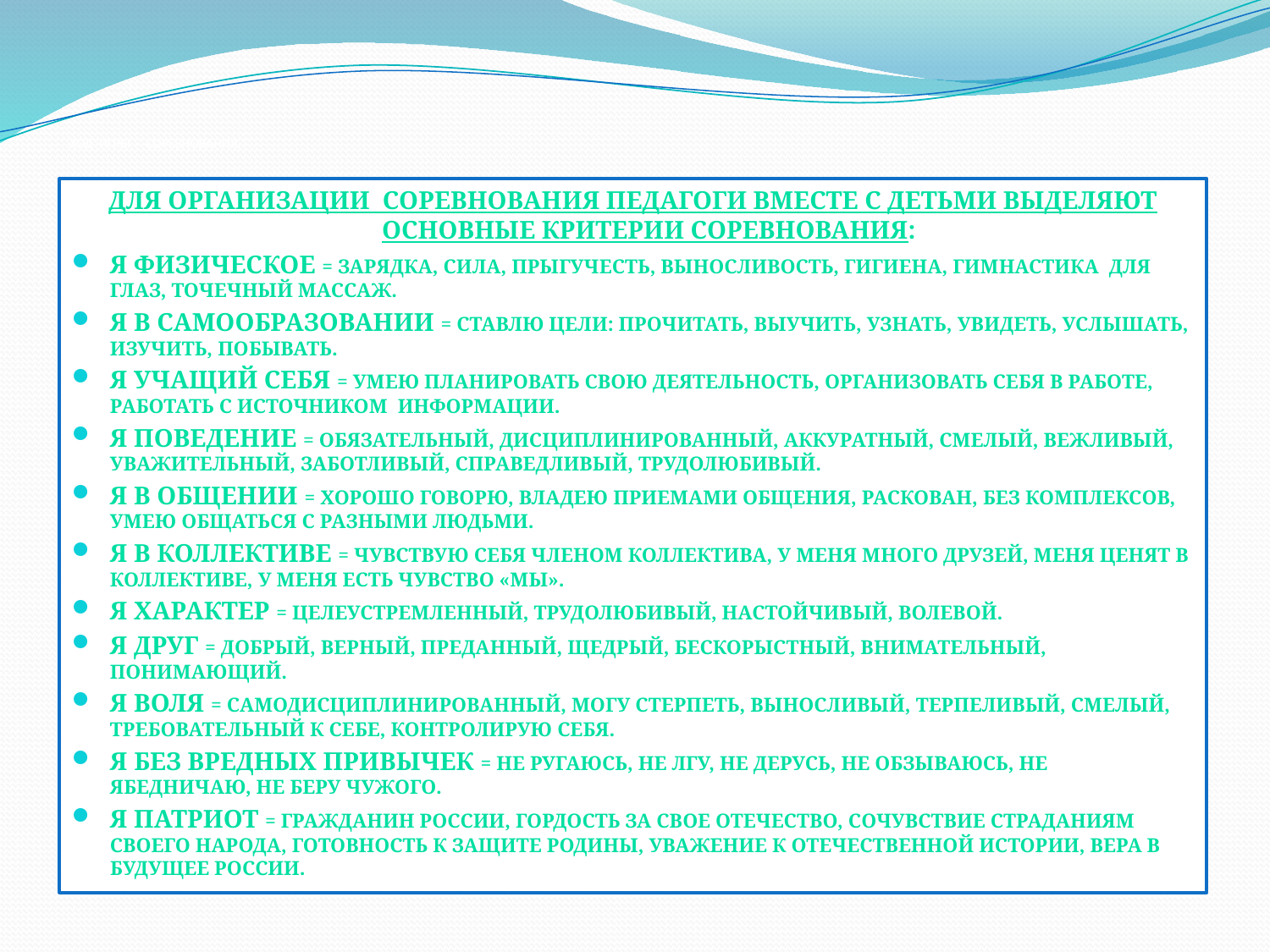

# ХОД  ИГРЫ  -  СОРЕВНОВАНИЯ.
Для организации  соревнования педагоги вместе с детьми выделяют Основные критерии соревнования:
Я ФИЗИЧЕСКОЕ = зарядка, сила, прыгучесть, выносливость, гигиена, гимнастика  для глаз, точечный массаж.
Я В САМООБРАЗОВАНИИ = ставлю цели: прочитать, выучить, узнать, увидеть, услышать, изучить, побывать.
Я УЧАЩИЙ СЕБЯ = умею планировать свою деятельность, организовать себя в работе, работать с источником  информации.
Я ПОВЕДЕНИЕ = обязательный, дисциплинированный, аккуратный, смелый, вежливый, уважительный, заботливый, справедливый, трудолюбивый.
Я В ОБЩЕНИИ = хорошо говорю, владею приемами общения, раскован, без комплексов, умею общаться с разными людьми.
Я В КОЛЛЕКТИВЕ = чувствую себя членом коллектива, у меня много друзей, меня ценят в коллективе, у меня есть чувство «мы».
Я ХАРАКТЕР = целеустремленный, трудолюбивый, настойчивый, волевой.
Я ДРУГ = добрый, верный, преданный, щедрый, бескорыстный, внимательный, понимающий.
Я ВОЛЯ = самодисциплинированный, могу стерпеть, выносливый, терпеливый, смелый, требовательный к себе, контролирую себя.
Я БЕЗ ВРЕДНЫХ ПРИВЫЧЕК = не ругаюсь, не лгу, не дерусь, не обзываюсь, не ябедничаю, не беру чужого.
Я ПАТРИОТ = гражданин России, гордость за свое отечество, сочувствие страданиям своего народа, готовность к защите Родины, уважение к отечественной истории, вера в будущее России.